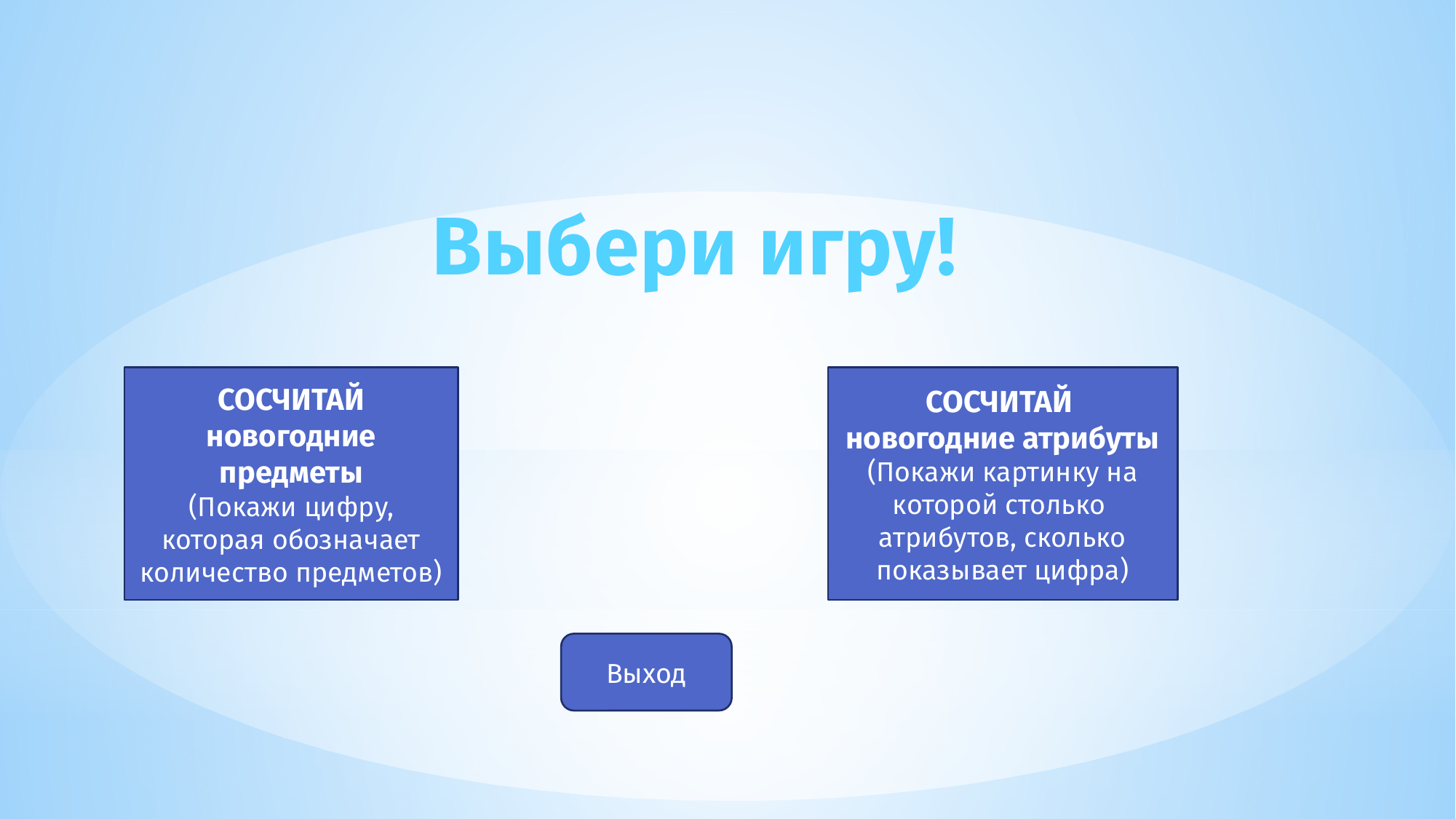

Выбери игру!
СОСЧИТАЙ новогодние предметы
(Покажи цифру, которая обозначает количество предметов)
СОСЧИТАЙ  новогодние атрибуты
(Покажи картинку на которой столько  атрибутов, сколько показывает цифра)
Выход